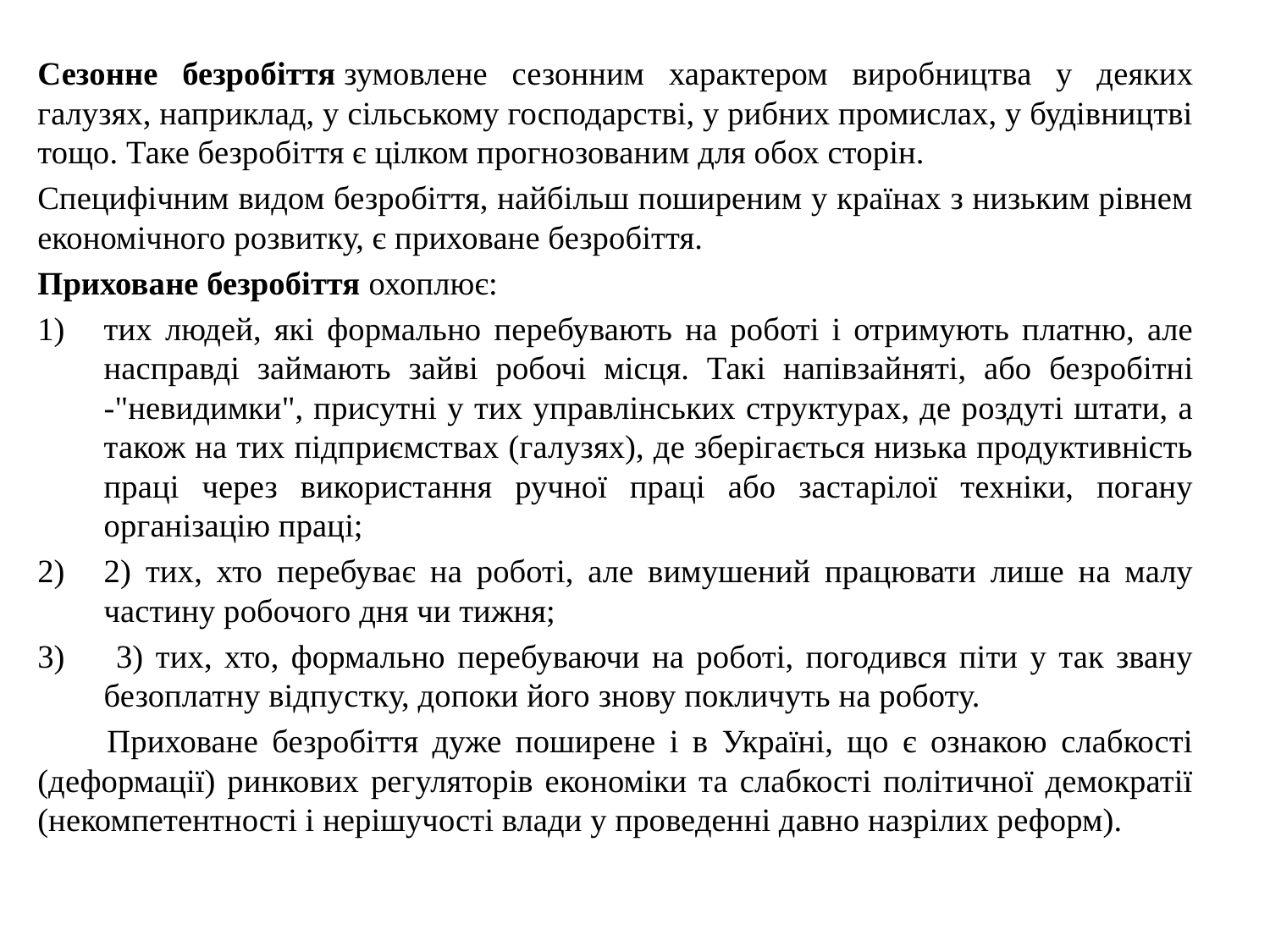

Сезонне безробіття зумовлене сезонним характером виробництва у деяких галузях, наприклад, у сільському господарстві, у рибних промислах, у будівництві тощо. Таке безробіття є цілком прогнозованим для обох сторін.
Специфічним видом безробіття, найбільш поширеним у країнах з низьким рівнем економічного розвитку, є приховане безробіття.
Приховане безробіття охоплює:
тих людей, які формально перебувають на роботі і отримують платню, але насправді займають зайві робочі місця. Такі напівзайняті, або безробітні -"невидимки", присутні у тих управлінських структурах, де роздуті штати, а також на тих підприємствах (галузях), де зберігається низька продуктивність праці через використання ручної праці або застарілої техніки, погану організацію праці;
2) тих, хто перебуває на роботі, але вимушений працювати лише на малу частину робочого дня чи тижня;
 3) тих, хто, формально перебуваючи на роботі, погодився піти у так звану безоплатну відпустку, допоки його знову покличуть на роботу.
Приховане безробіття дуже поширене і в Україні, що є ознакою слабкості (деформації) ринкових регуляторів економіки та слабкості політичної демократії (некомпетентності і нерішучості влади у проведенні давно назрілих реформ).